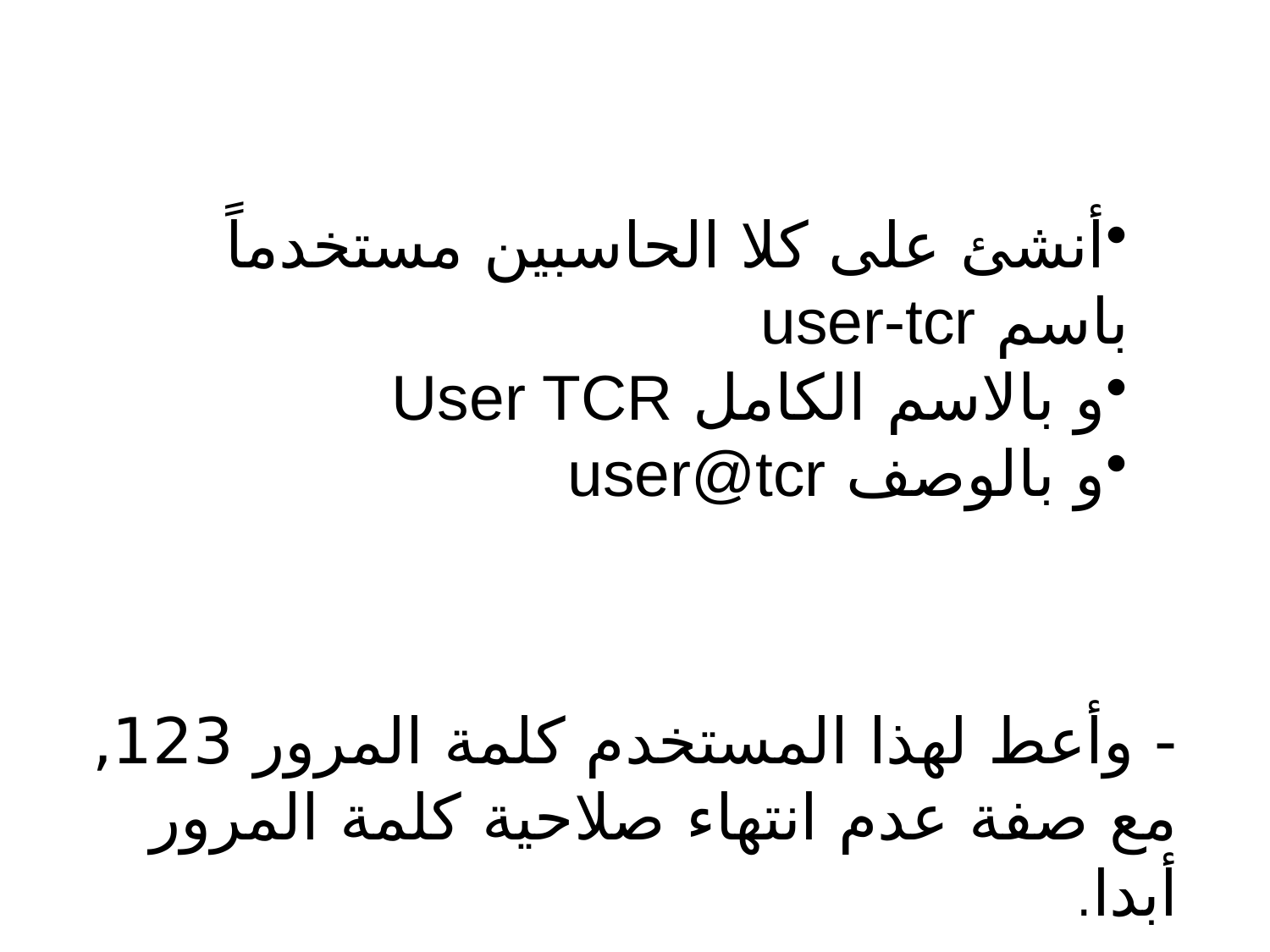

أنشئ على كلا الحاسبين مستخدماً باسم user-tcr
و بالاسم الكامل User TCR
و بالوصف user@tcr
- وأعط لهذا المستخدم كلمة المرور 123, مع صفة عدم انتهاء صلاحية كلمة المرور أبدا.